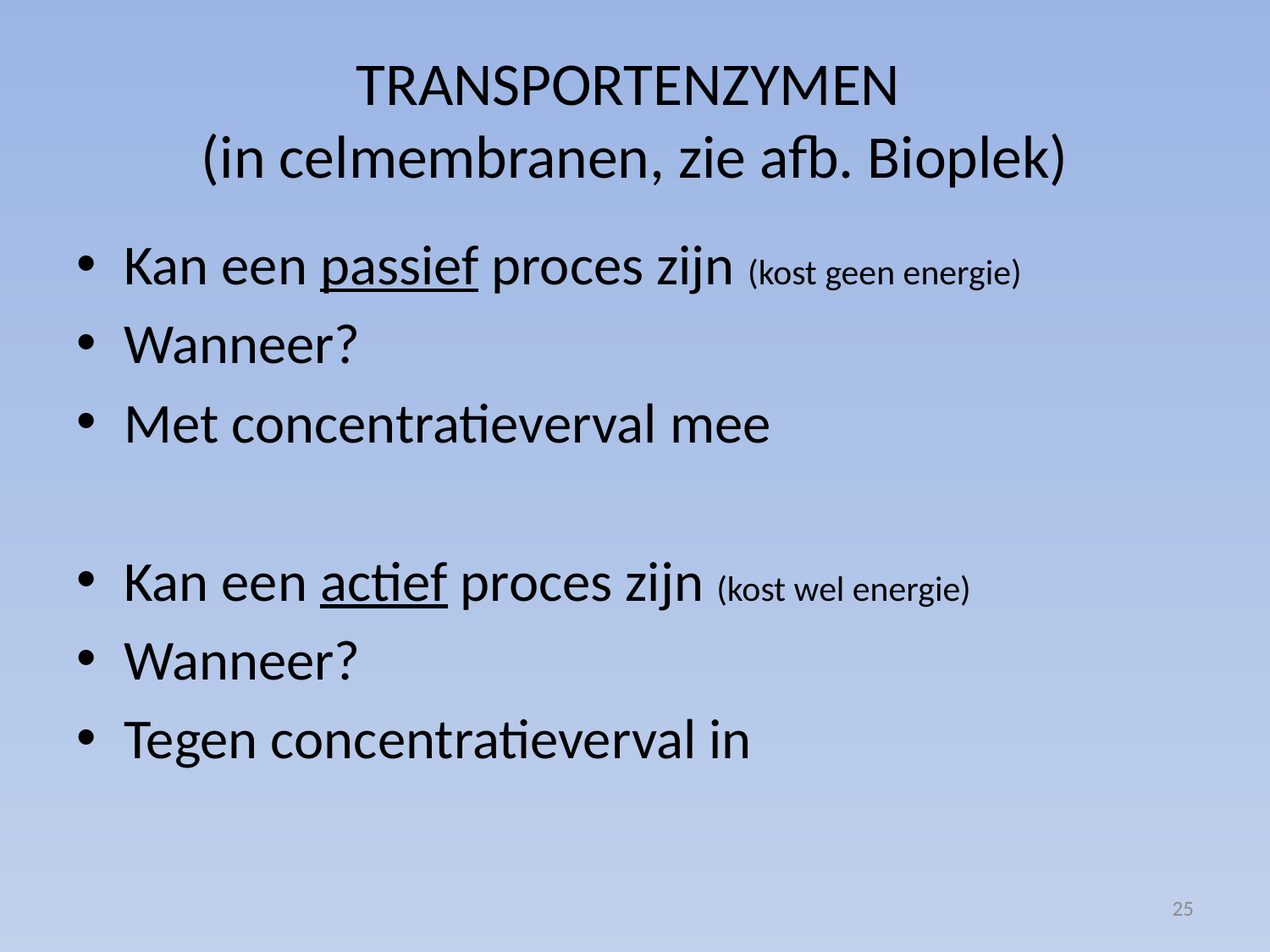

# TRANSPORTENZYMEN (in celmembranen, zie afb. Bioplek)
Kan een passief proces zijn (kost geen energie)
Wanneer?
Met concentratieverval mee

Kan een actief proces zijn (kost wel energie)
Wanneer?
Tegen concentratieverval in
25